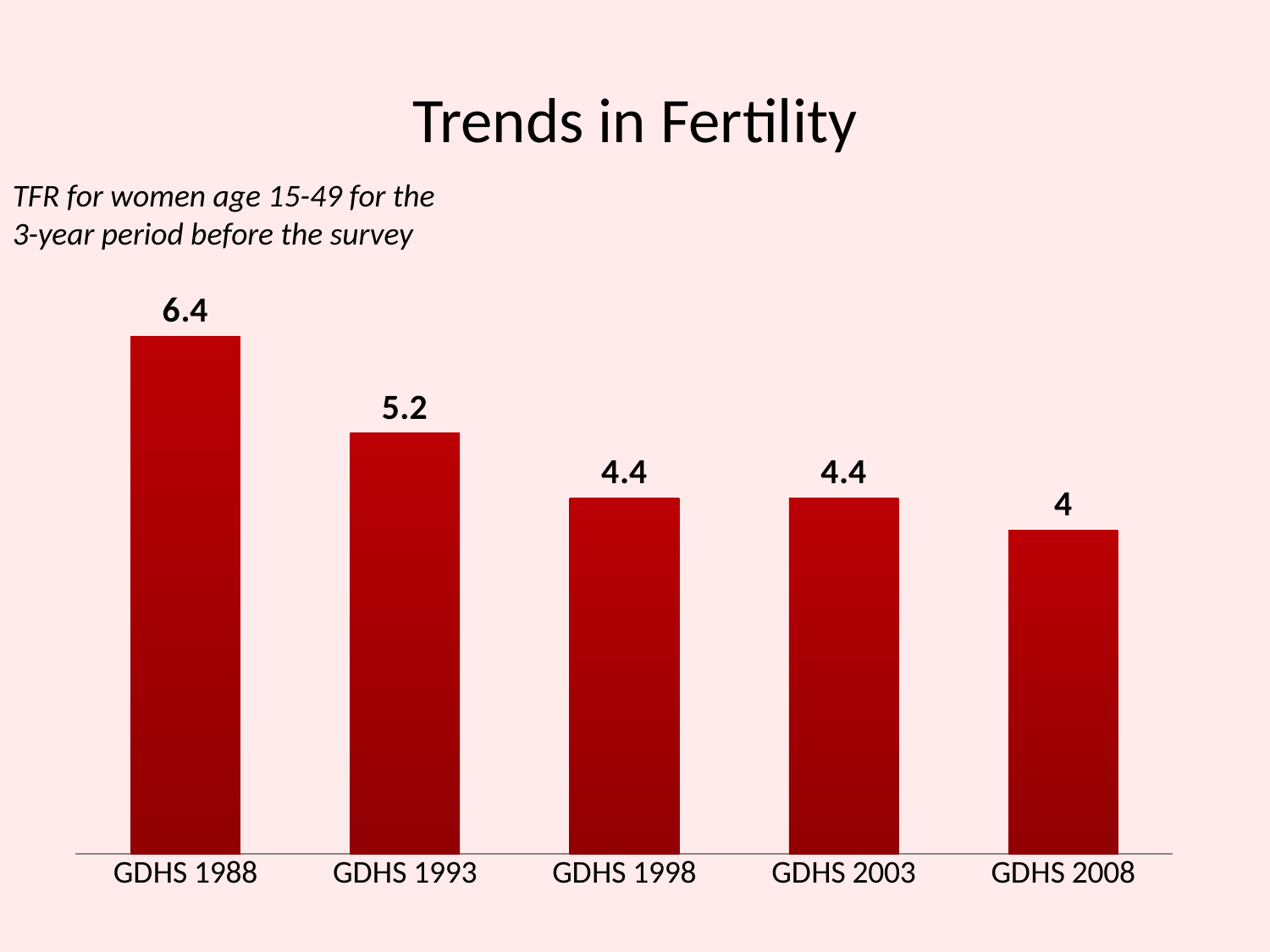

# Trends in Fertility
TFR for women age 15-49 for the 3-year period before the survey

### Chart

| Category | Series 1 |
|---|---|
| GDHS 1988 | 6.4 |
| GDHS 1993 | 5.2 |
| GDHS 1998 | 4.4 |
| GDHS 2003 | 4.4 |
| GDHS 2008 | 4.0 |